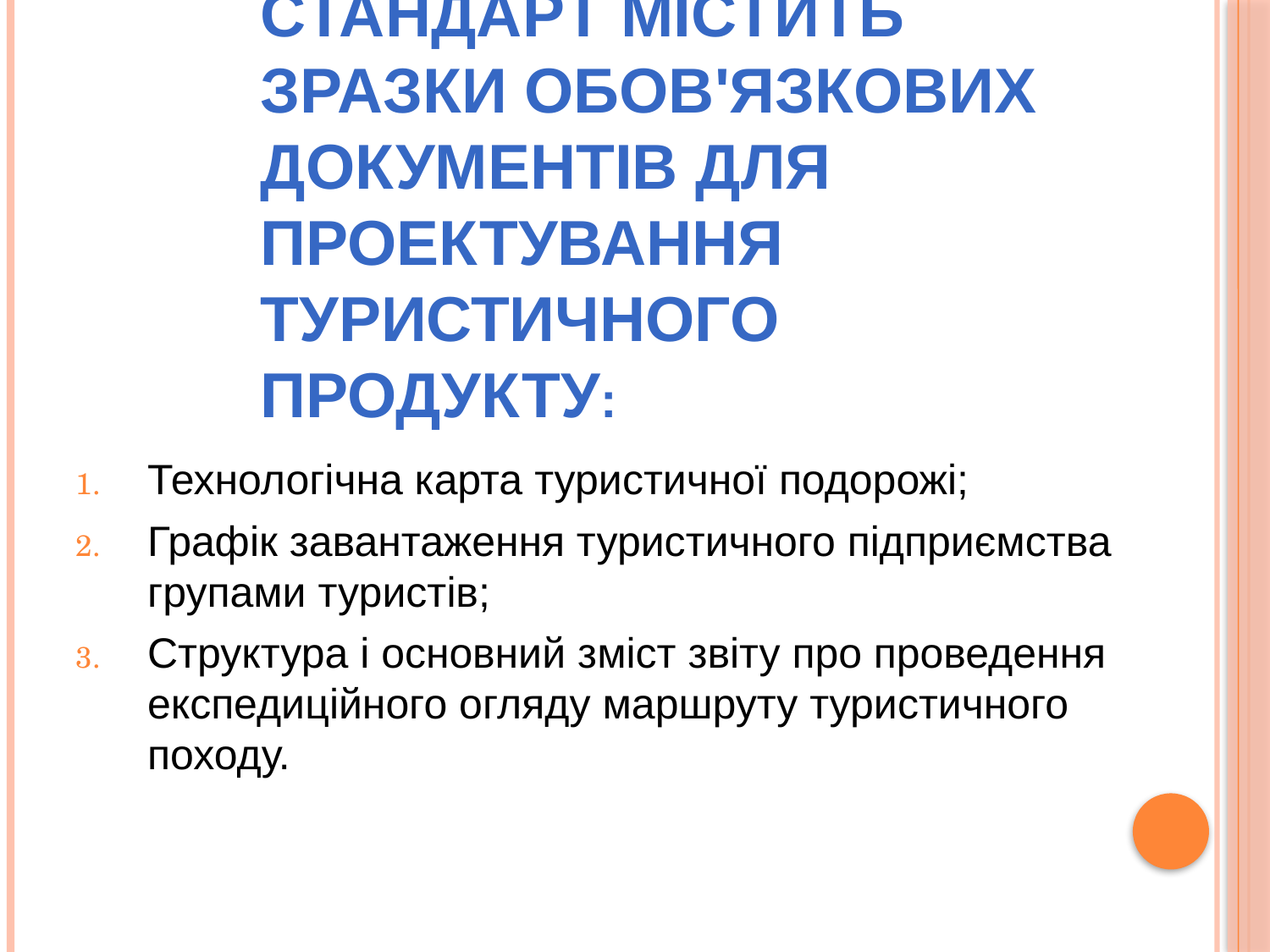

# Міждержавний стандарт містить зразки обов'язкових документів для проектування туристичного продукту:
Технологічна карта туристичної подорожі;
Графік завантаження туристичного підприємства групами туристів;
Структура і основний зміст звіту про проведення експедиційного огляду маршруту туристичного походу.